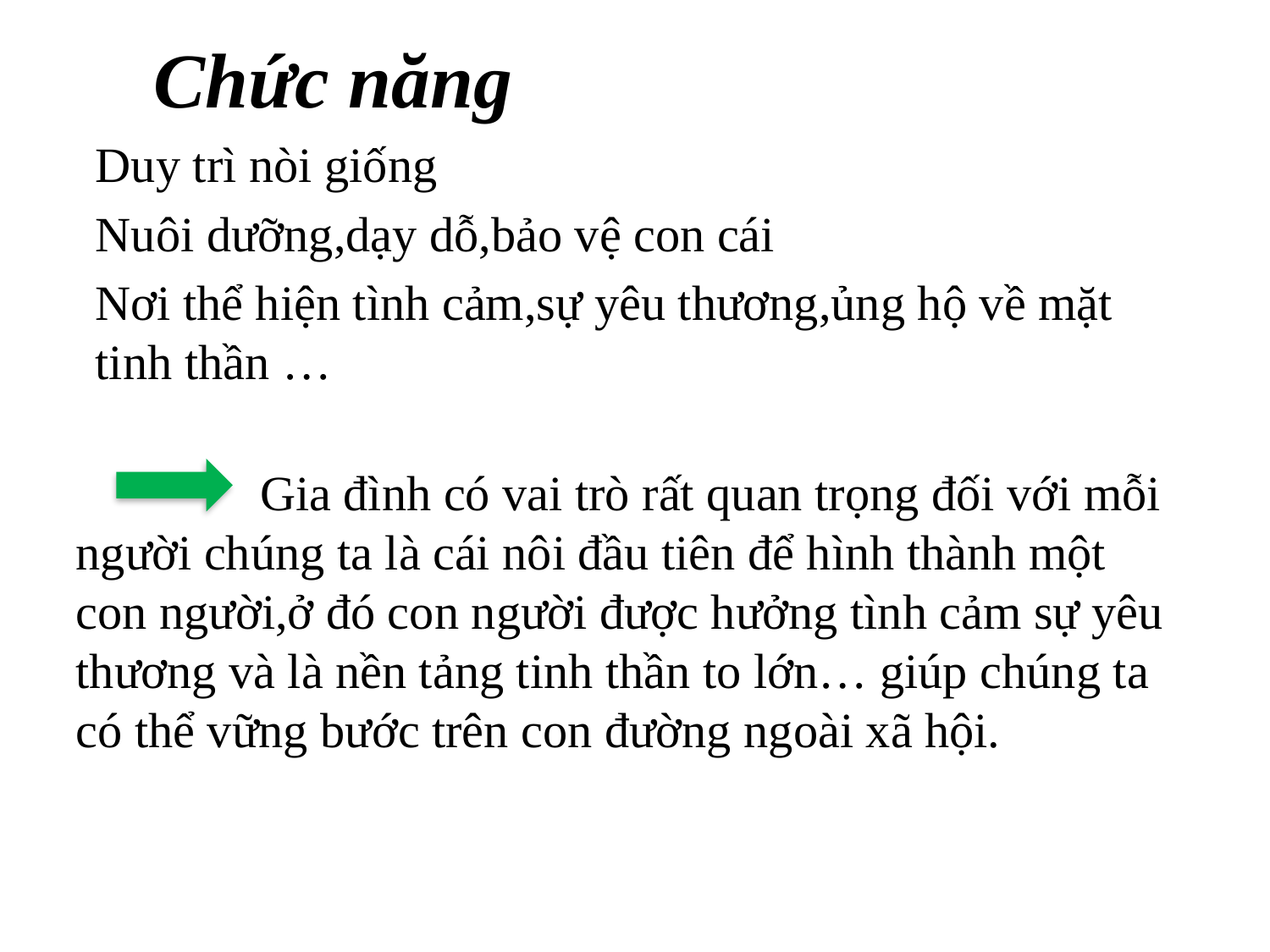

# Chức năng
Duy trì nòi giống
Nuôi dưỡng,dạy dỗ,bảo vệ con cái
Nơi thể hiện tình cảm,sự yêu thương,ủng hộ về mặt tinh thần …

               Gia đình có vai trò rất quan trọng đối với mỗi người chúng ta là cái nôi đầu tiên để hình thành một con người,ở đó con người được hưởng tình cảm sự yêu thương và là nền tảng tinh thần to lớn… giúp chúng ta có thể vững bước trên con đường ngoài xã hội.